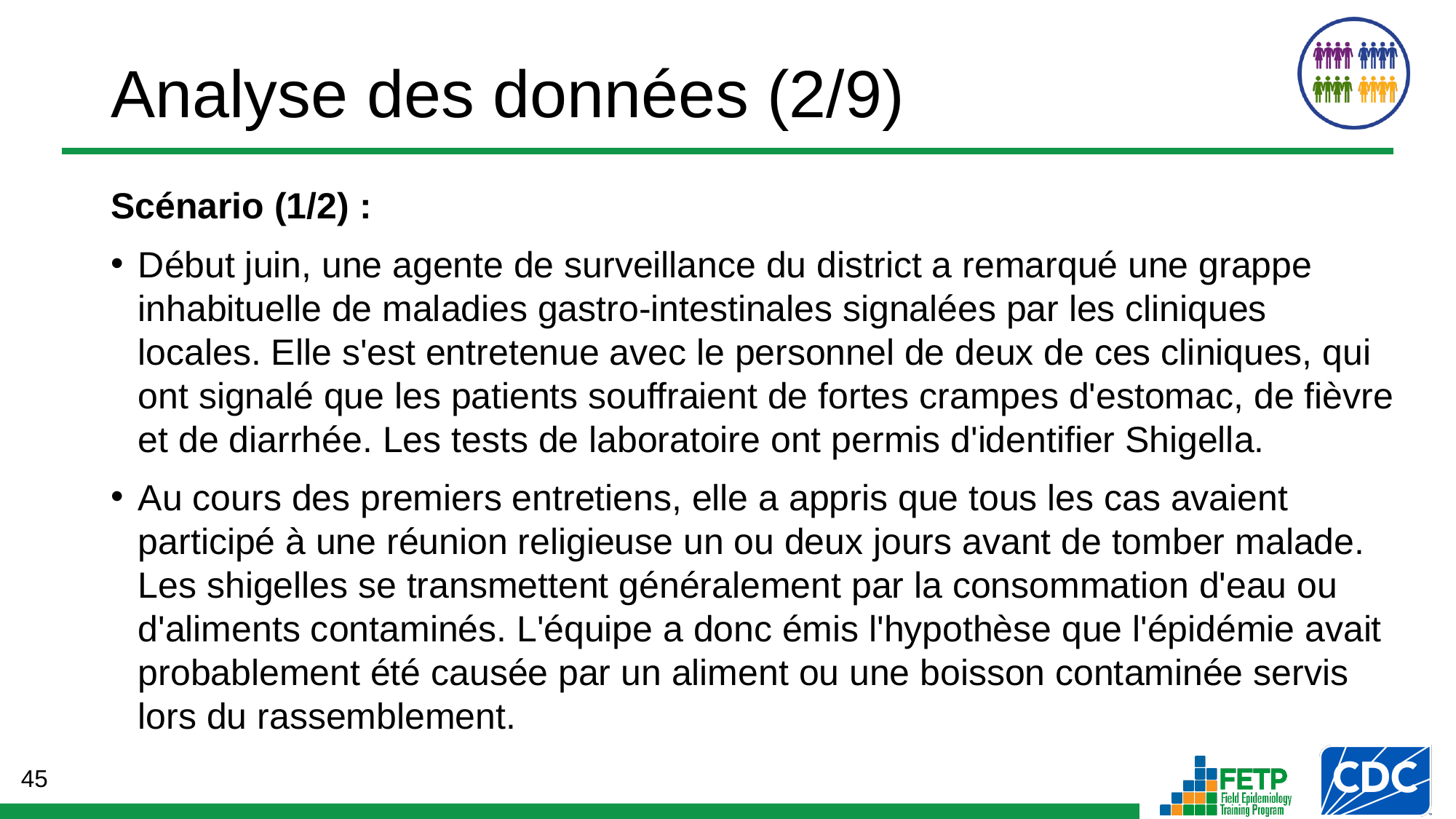

Analyse des données (2/9)
Scénario (1/2) :
Début juin, une agente de surveillance du district a remarqué une grappe inhabituelle de maladies gastro-intestinales signalées par les cliniques locales. Elle s'est entretenue avec le personnel de deux de ces cliniques, qui ont signalé que les patients souffraient de fortes crampes d'estomac, de fièvre et de diarrhée. Les tests de laboratoire ont permis d'identifier Shigella.
Au cours des premiers entretiens, elle a appris que tous les cas avaient participé à une réunion religieuse un ou deux jours avant de tomber malade. Les shigelles se transmettent généralement par la consommation d'eau ou d'aliments contaminés. L'équipe a donc émis l'hypothèse que l'épidémie avait probablement été causée par un aliment ou une boisson contaminée servis lors du rassemblement.